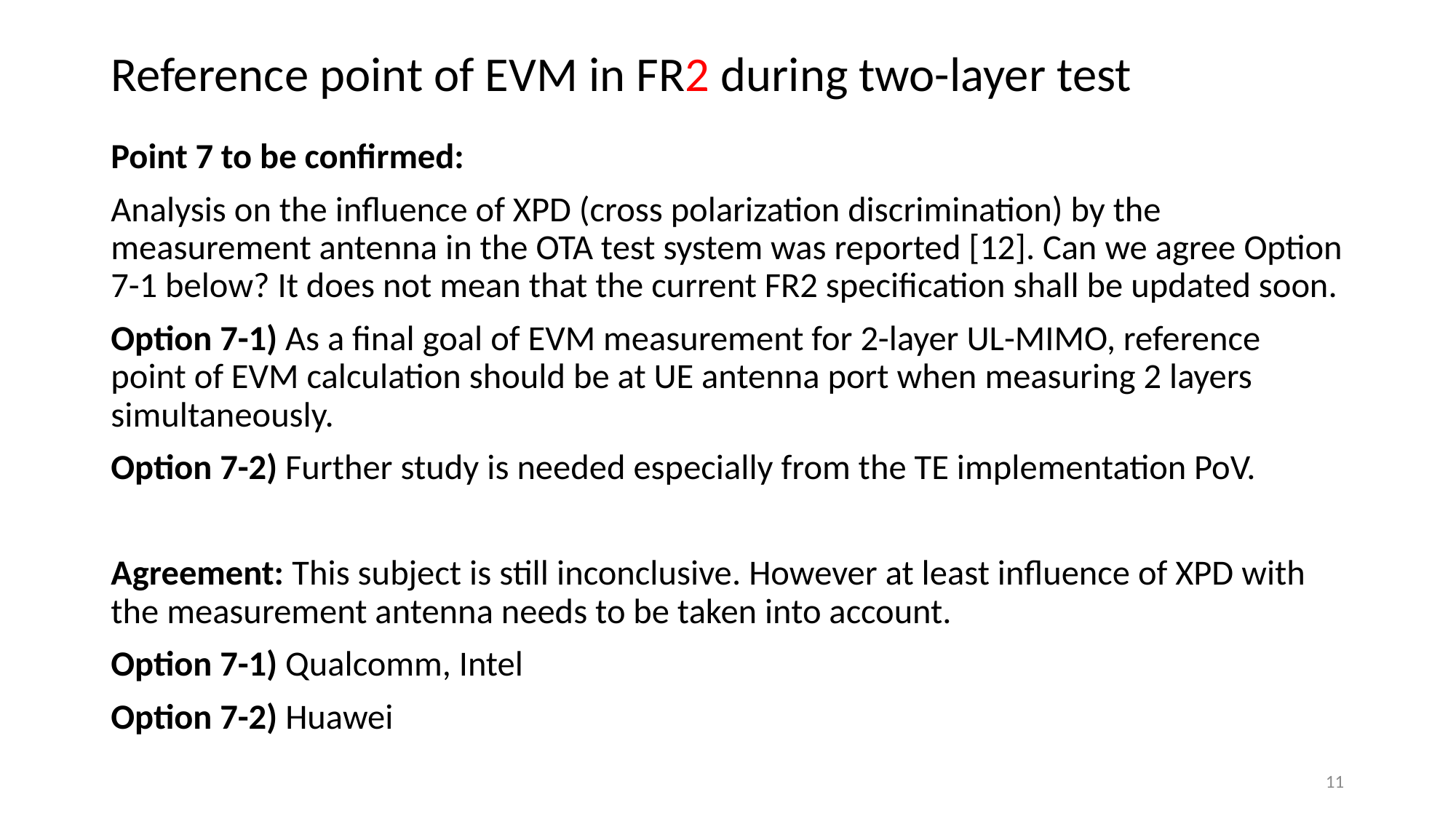

# Reference point of EVM in FR2 during two-layer test
Point 7 to be confirmed:
Analysis on the influence of XPD (cross polarization discrimination) by the measurement antenna in the OTA test system was reported [12]. Can we agree Option 7-1 below? It does not mean that the current FR2 specification shall be updated soon.
Option 7-1) As a final goal of EVM measurement for 2-layer UL-MIMO, reference point of EVM calculation should be at UE antenna port when measuring 2 layers simultaneously.
Option 7-2) Further study is needed especially from the TE implementation PoV.

Agreement: This subject is still inconclusive. However at least influence of XPD with the measurement antenna needs to be taken into account.
Option 7-1) Qualcomm, Intel
Option 7-2) Huawei
11